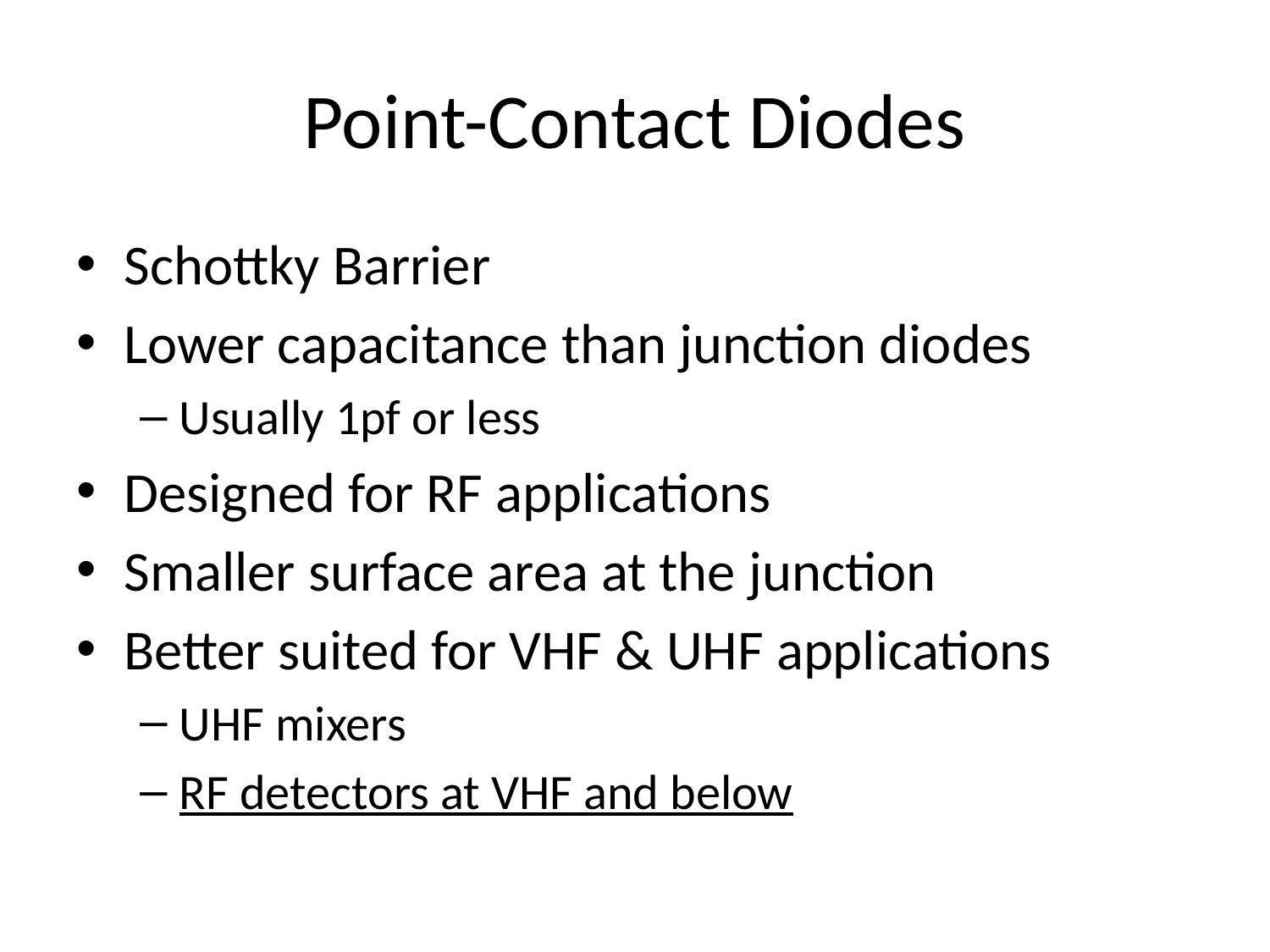

# Point-Contact Diodes
Schottky Barrier
Lower capacitance than junction diodes
Usually 1pf or less
Designed for RF applications
Smaller surface area at the junction
Better suited for VHF & UHF applications
UHF mixers
RF detectors at VHF and below